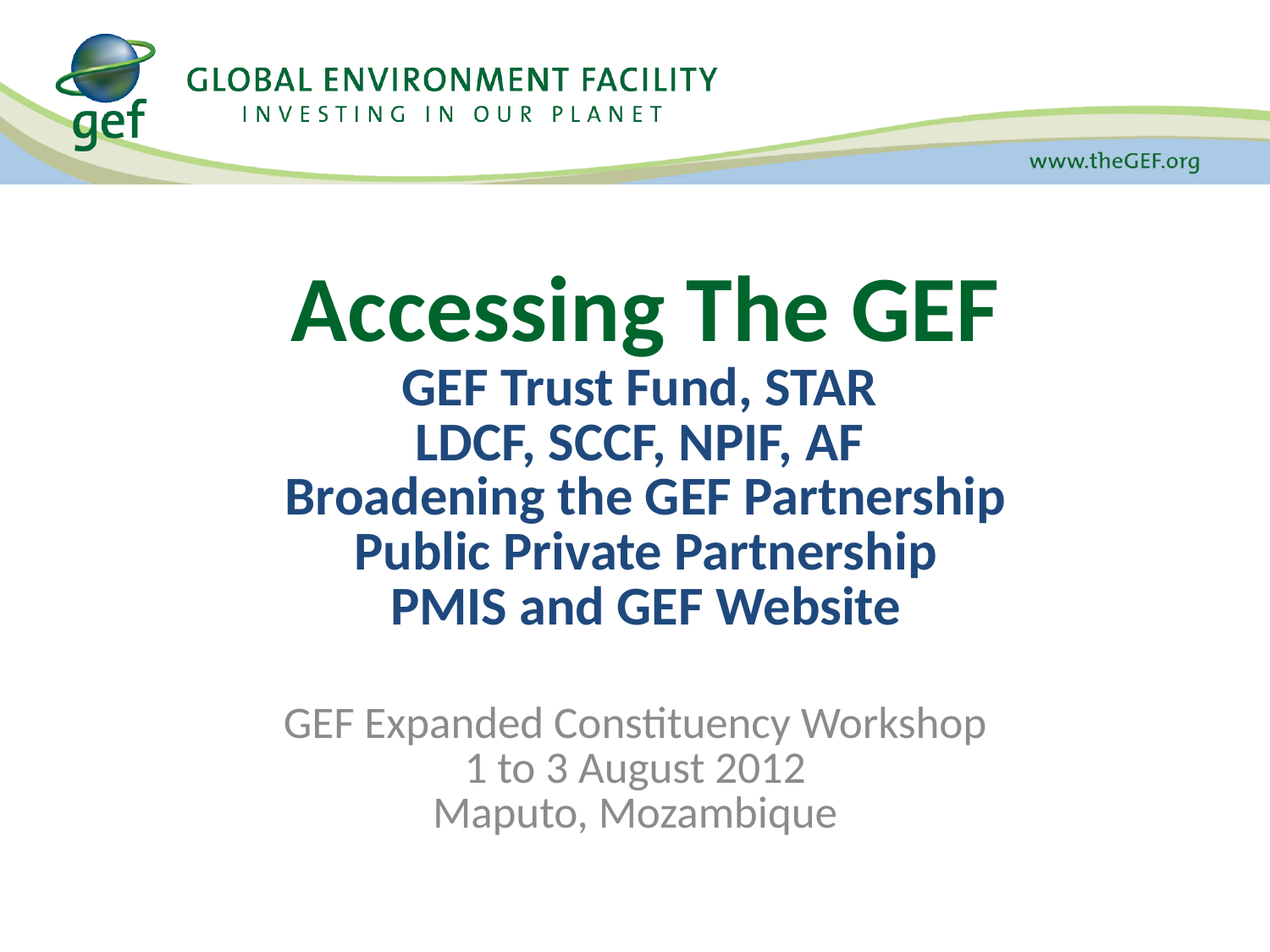

# Accessing The GEF GEF Trust Fund, STAR LDCF, SCCF, NPIF, AF Broadening the GEF Partnership Public Private Partnership PMIS and GEF Website
GEF Expanded Constituency Workshop
1 to 3 August 2012
Maputo, Mozambique